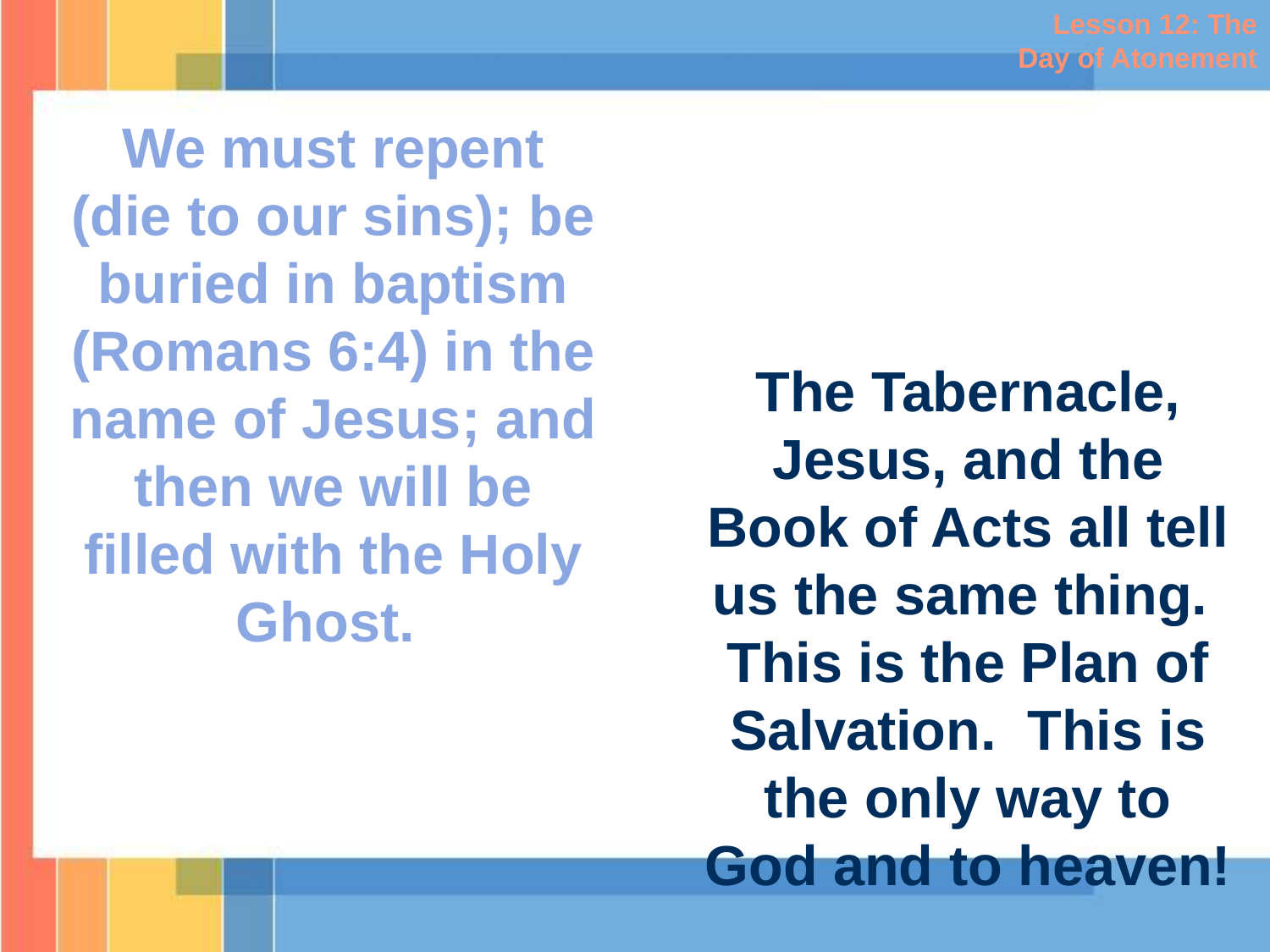

Lesson 12: The Day of Atonement
We must repent (die to our sins); be buried in baptism (Romans 6:4) in the name of Jesus; and then we will be filled with the Holy Ghost.
The Tabernacle, Jesus, and the Book of Acts all tell us the same thing.  This is the Plan of Salvation.  This is the only way to God and to heaven!